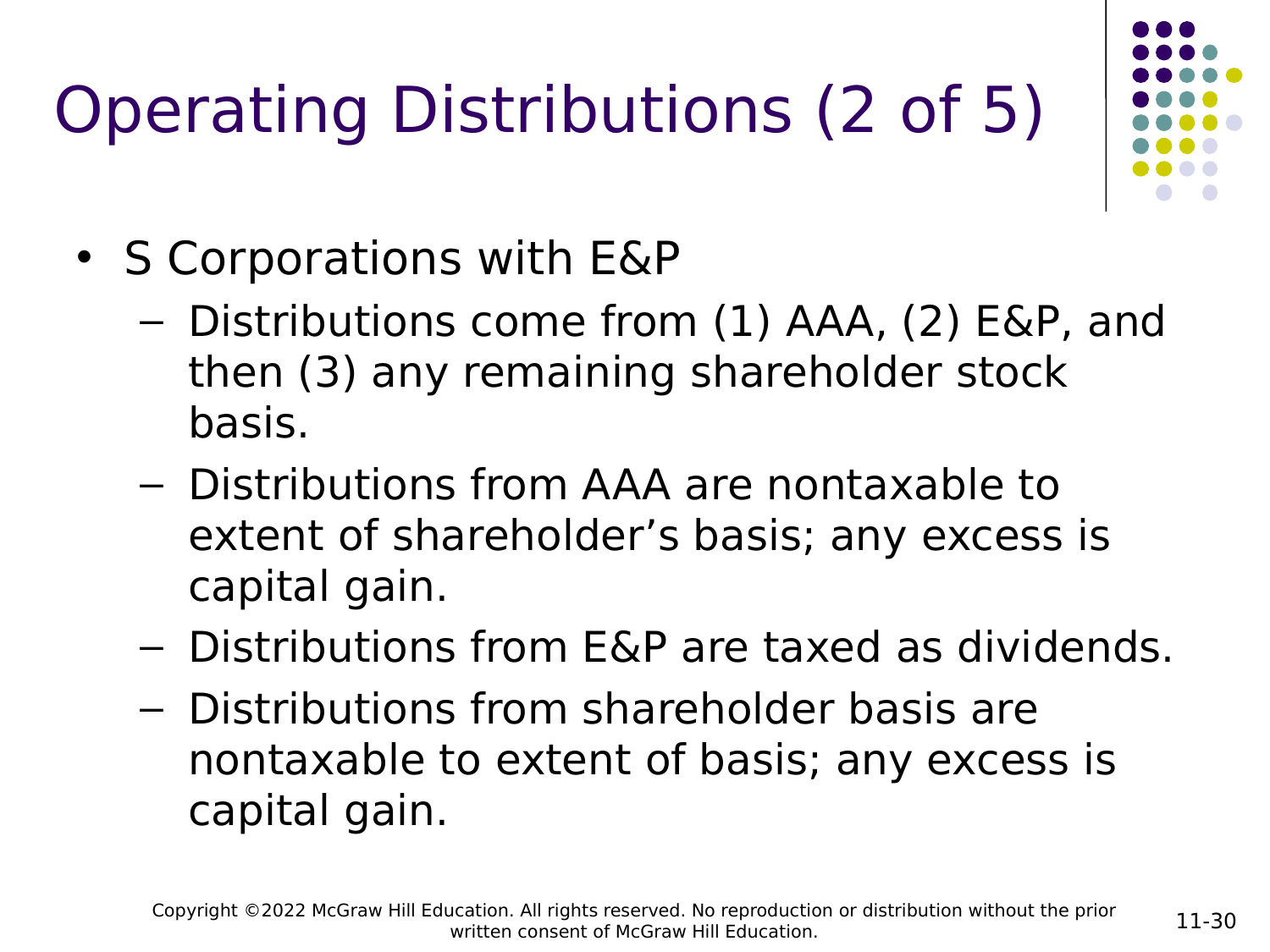

# Operating Distributions (2 of 5)
S Corporations with E&P
Distributions come from (1) AAA, (2) E&P, and then (3) any remaining shareholder stock basis.
Distributions from AAA are nontaxable to extent of shareholder’s basis; any excess is capital gain.
Distributions from E&P are taxed as dividends.
Distributions from shareholder basis are nontaxable to extent of basis; any excess is capital gain.